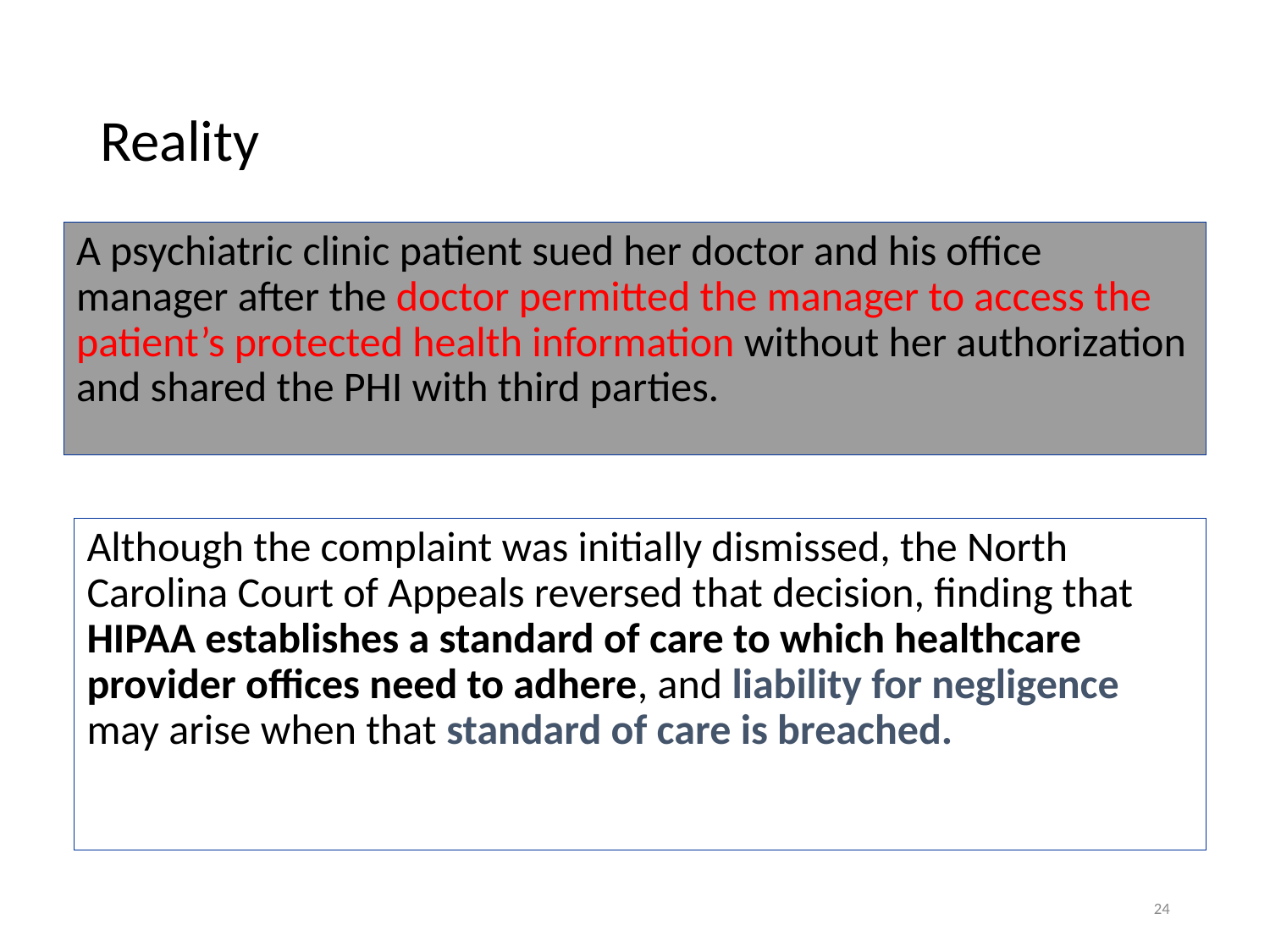

# Reality
A psychiatric clinic patient sued her doctor and his office manager after the doctor permitted the manager to access the patient’s protected health information without her authorization and shared the PHI with third parties.
Although the complaint was initially dismissed, the North Carolina Court of Appeals reversed that decision, finding that HIPAA establishes a standard of care to which healthcare provider offices need to adhere, and liability for negligence may arise when that standard of care is breached.
24